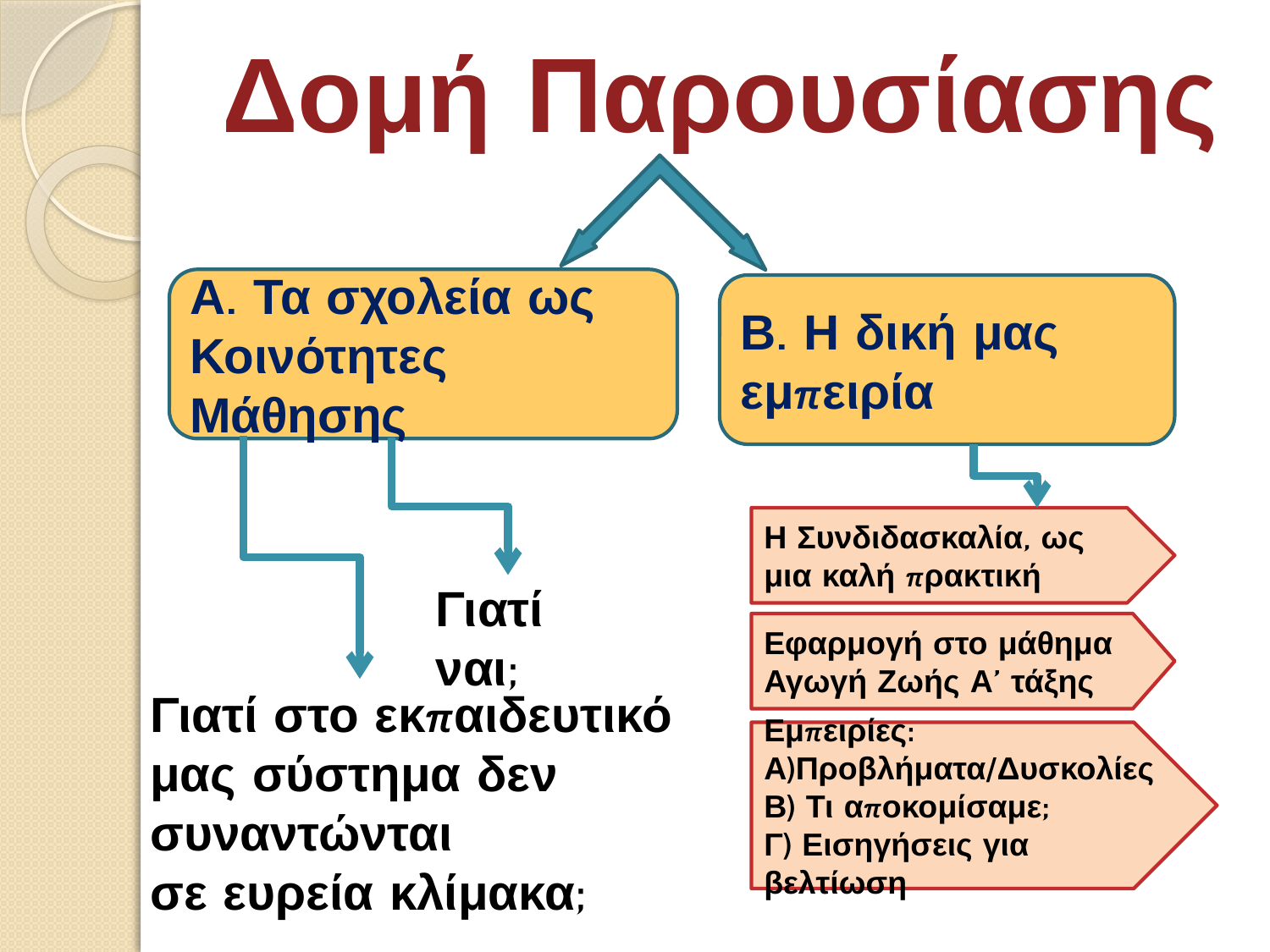

# Δομή Παρουσίασης

Α. Τα σχολεία ως Κοινότητες Μάθησης
Β. Η δική μας εμπειρία
Η Συνδιδασκαλία, ως μια καλή πρακτική
Γιατί ναι;
Εφαρμογή στο μάθημα Αγωγή Ζωής Α’ τάξης
Γιατί στο εκπαιδευτικό μας σύστημα δεν συναντώνται
σε ευρεία κλίμακα;

Εμπειρίες:
Α)Προβλήματα/Δυσκολίες
Β) Τι αποκομίσαμε;
Γ) Εισηγήσεις για βελτίωση